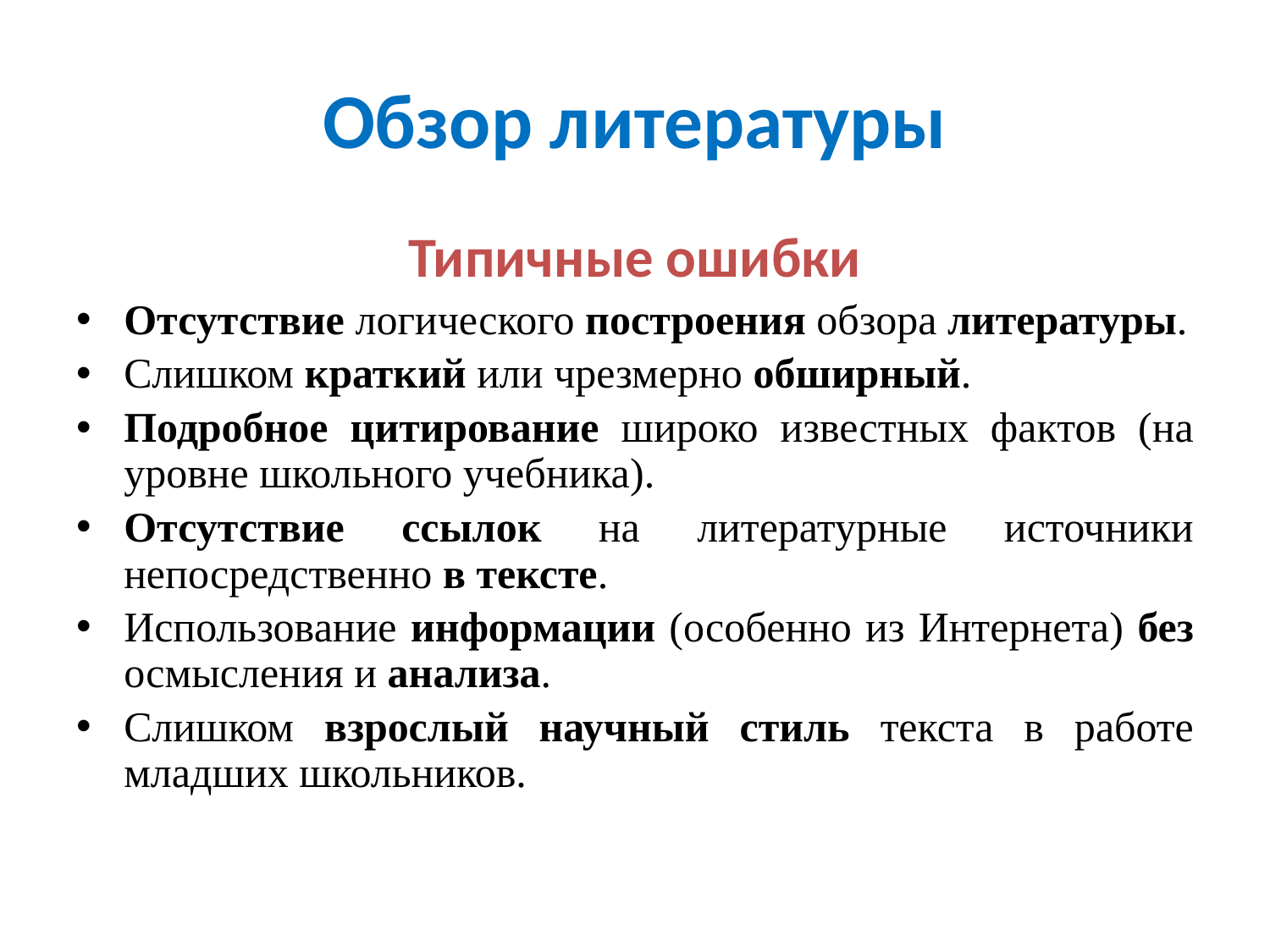

# Обзор литературы
Типичные ошибки
Отсутствие логического построения обзора литературы.
Слишком краткий или чрезмерно обширный.
Подробное цитирование широко известных фактов (на уровне школьного учебника).
Отсутствие ссылок на литературные источники непосредственно в тексте.
Использование информации (особенно из Интернета) без осмысления и анализа.
Слишком взрослый научный стиль текста в работе младших школьников.